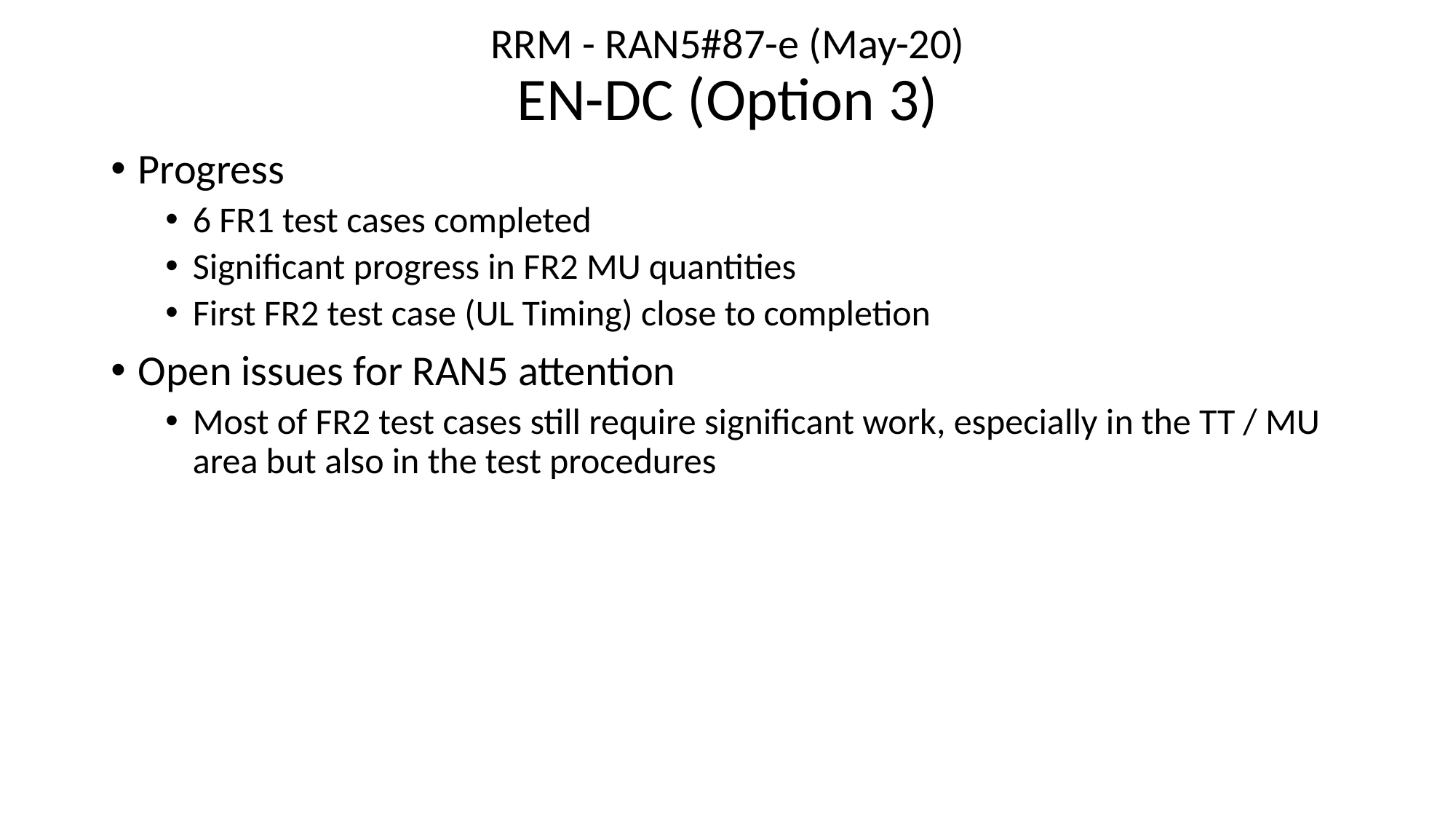

# RRM - RAN5#87-e (May-20) EN-DC (Option 3)
Progress
6 FR1 test cases completed
Significant progress in FR2 MU quantities
First FR2 test case (UL Timing) close to completion
Open issues for RAN5 attention
Most of FR2 test cases still require significant work, especially in the TT / MU area but also in the test procedures